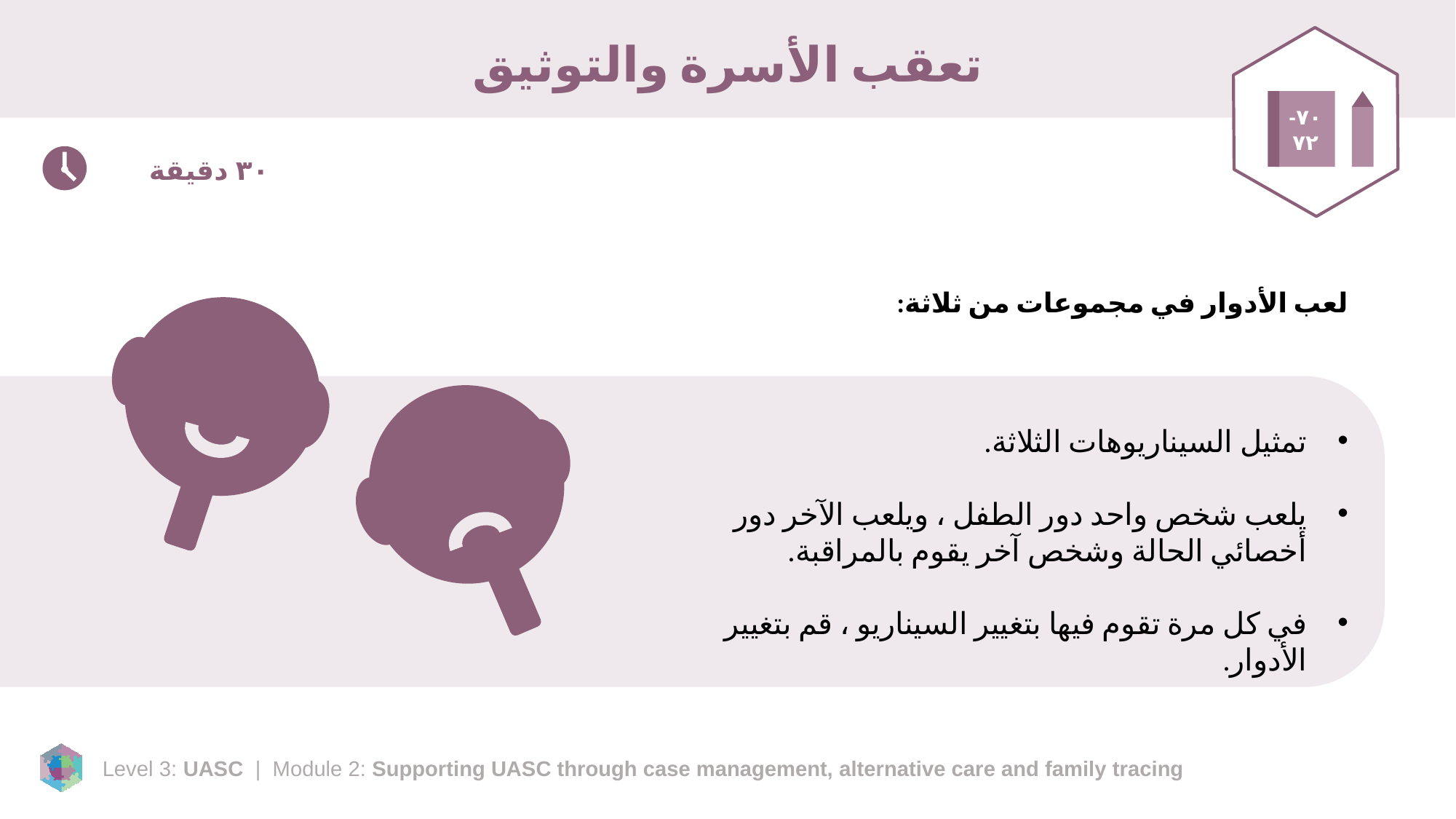

# تعقب الأسرة والتوثيق

٧٠-٧٢

٣٠ دقيقة
لعب الأدوار في مجموعات من ثلاثة:

تمثيل السيناريوهات الثلاثة.

يلعب شخص واحد دور الطفل ، ويلعب الآخر دور أخصائي الحالة وشخص آخر يقوم بالمراقبة.

في كل مرة تقوم فيها بتغيير السيناريو ، قم بتغيير الأدوار.